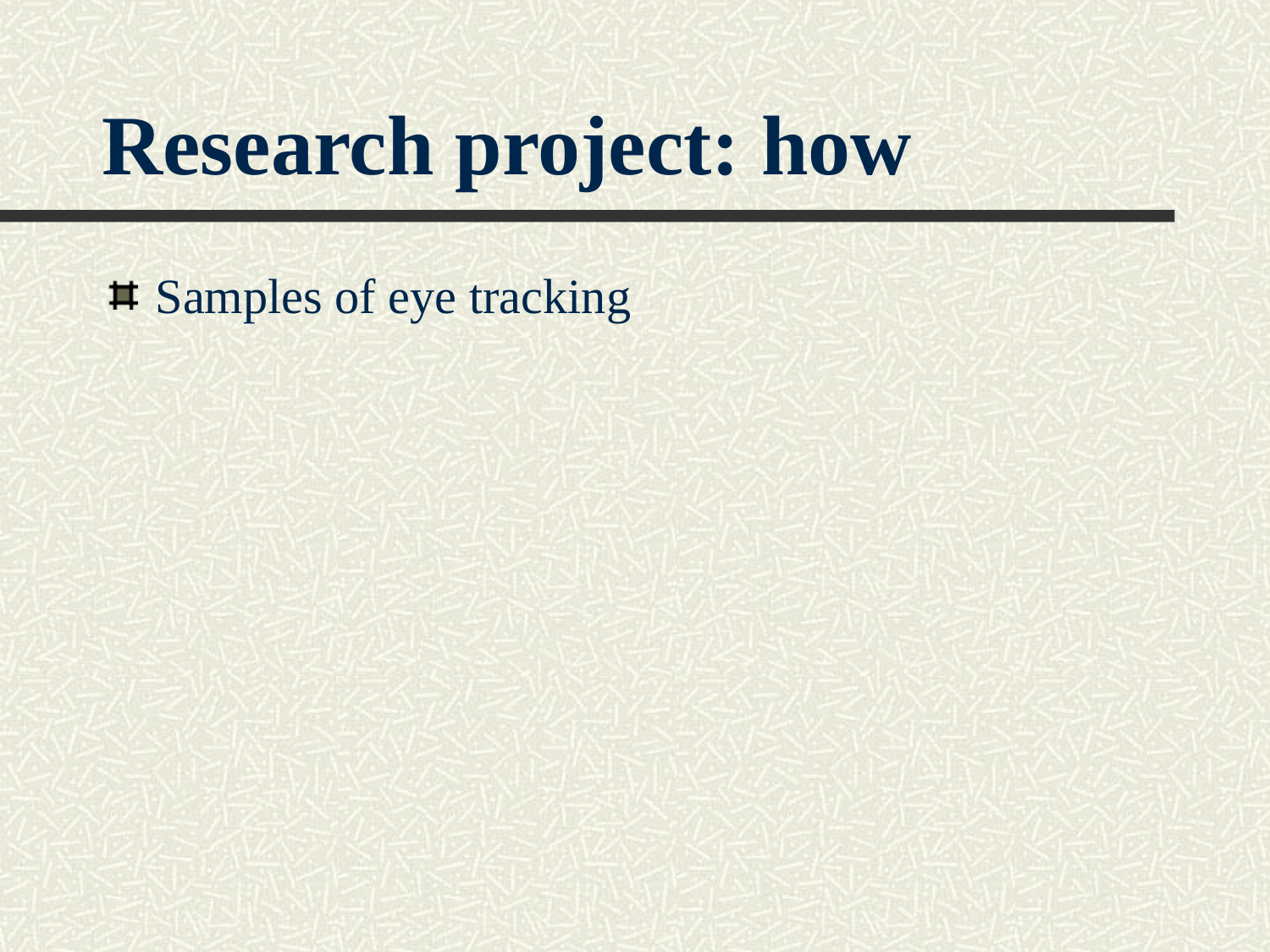

# Research project: how
Samples of eye tracking